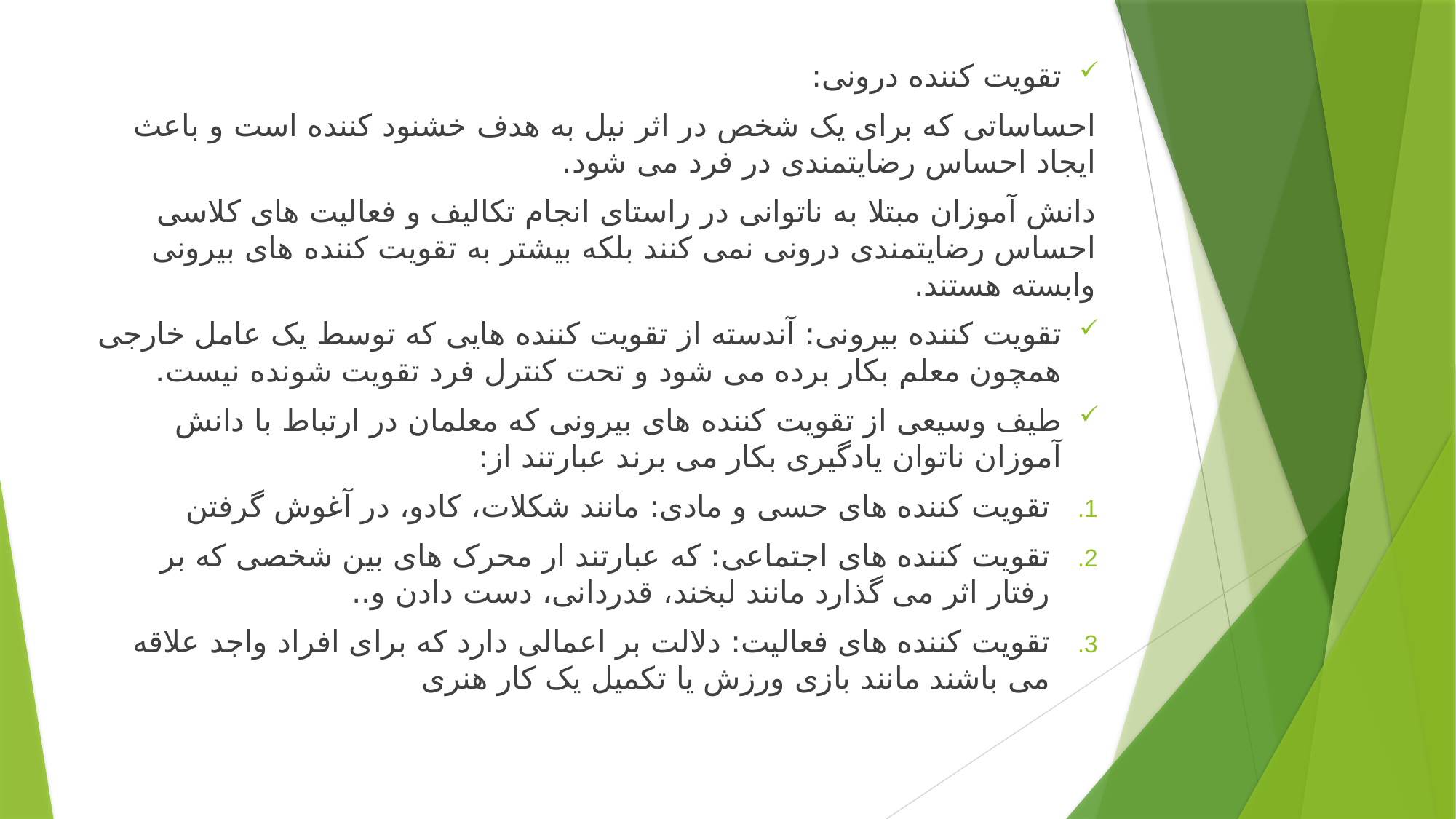

تقویت کننده درونی:
احساساتی که برای یک شخص در اثر نیل به هدف خشنود کننده است و باعث ایجاد احساس رضایتمندی در فرد می شود.
دانش آموزان مبتلا به ناتوانی در راستای انجام تکالیف و فعالیت های کلاسی احساس رضایتمندی درونی نمی کنند بلکه بیشتر به تقویت کننده های بیرونی وابسته هستند.
تقویت کننده بیرونی: آندسته از تقویت کننده هایی که توسط یک عامل خارجی همچون معلم بکار برده می شود و تحت کنترل فرد تقویت شونده نیست.
طیف وسیعی از تقویت کننده های بیرونی که معلمان در ارتباط با دانش آموزان ناتوان یادگیری بکار می برند عبارتند از:
تقویت کننده های حسی و مادی: مانند شکلات، کادو، در آغوش گرفتن
تقویت کننده های اجتماعی: که عبارتند ار محرک های بین شخصی که بر رفتار اثر می گذارد مانند لبخند، قدردانی، دست دادن و..
تقویت کننده های فعالیت: دلالت بر اعمالی دارد که برای افراد واجد علاقه می باشند مانند بازی ورزش یا تکمیل یک کار هنری